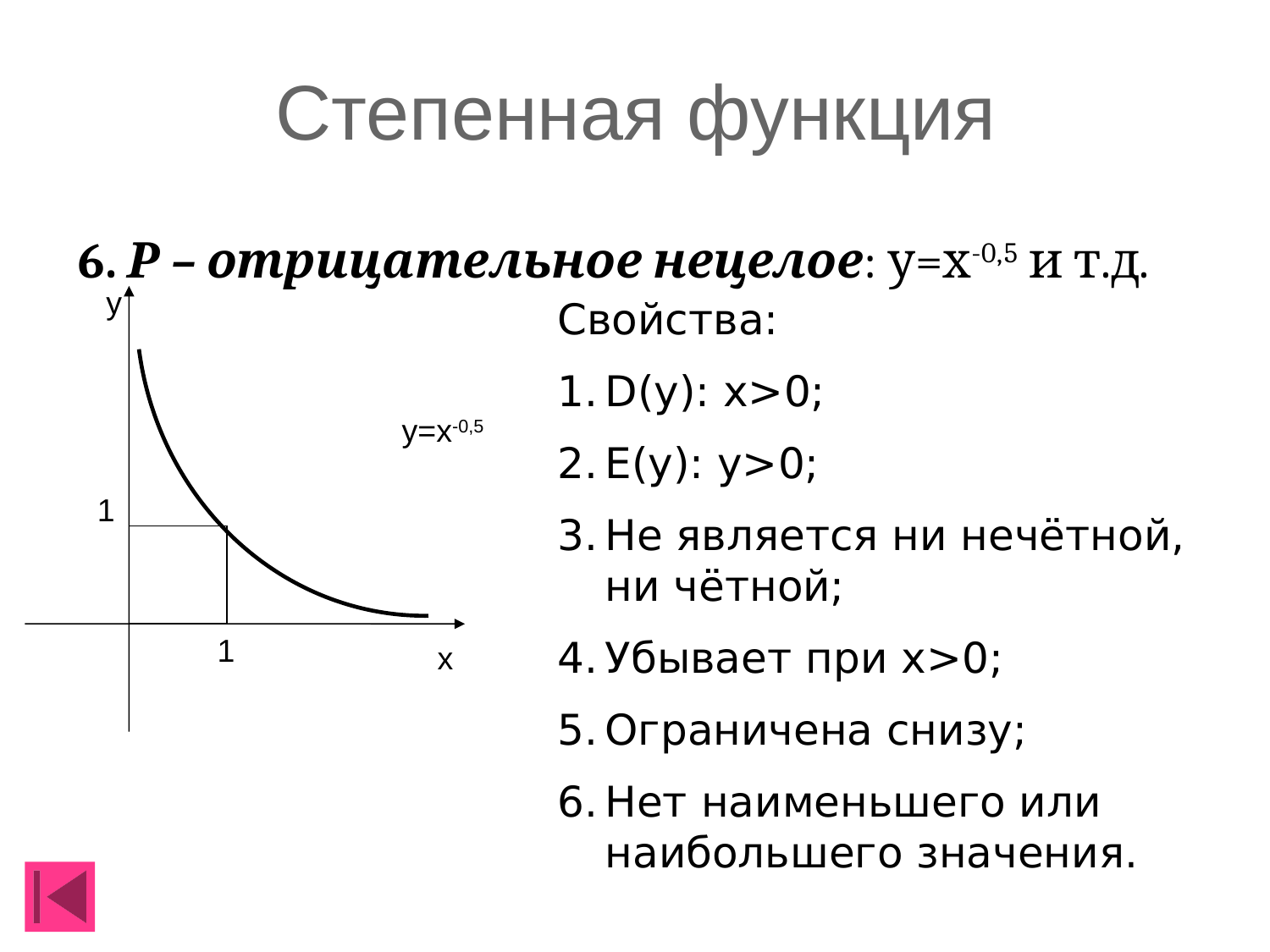

# Степенная функция
6. Р – отрицательное нецелое: у=х-0,5 и т.д.
у

у=х-0,5
1

1
х
Свойства:
D(y): x>0;
E(y): y>0;
Не является ни нечётной, ни чётной;
Убывает при х>0;
Ограничена снизу;
Нет наименьшего или наибольшего значения.